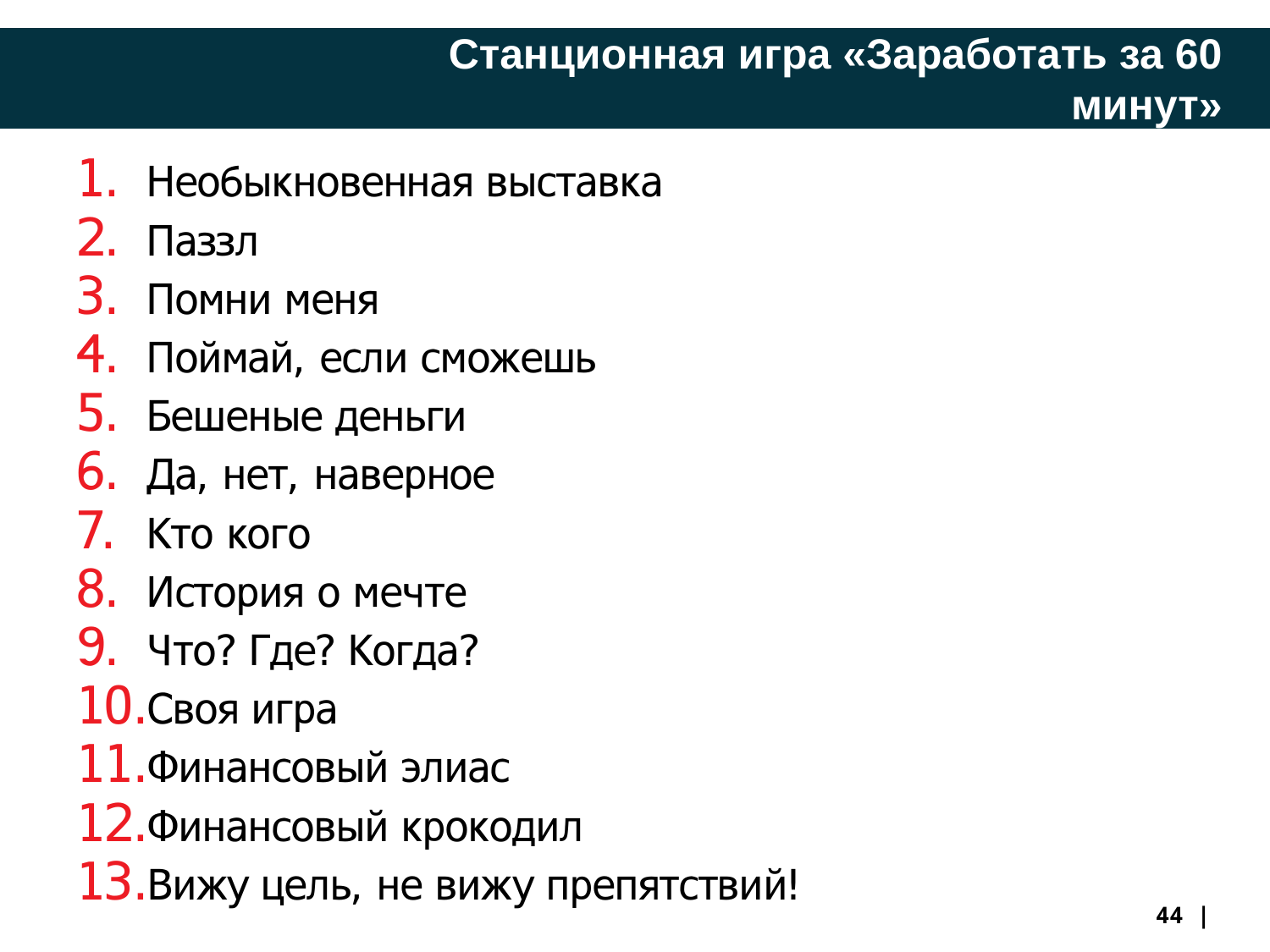

Станционная игра «Заработать за 60 минут»
Необыкновенная выставка
Паззл
Помни меня
Поймай, если сможешь
Бешеные деньги
Да, нет, наверное
Кто кого
История о мечте
Что? Где? Когда?
Своя игра
Финансовый элиас
Финансовый крокодил
Вижу цель, не вижу препятствий!